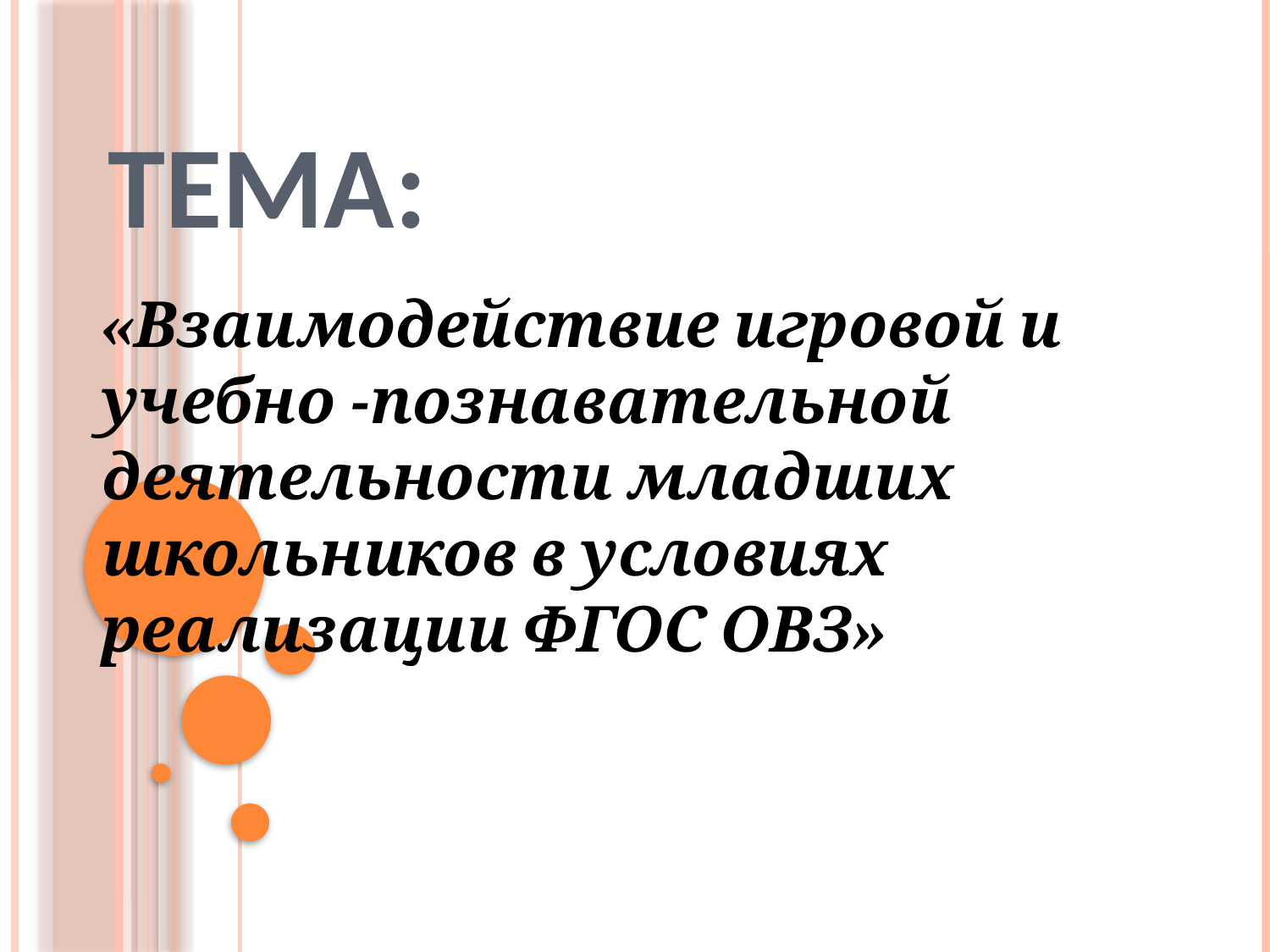

# Тема:
«Взаимодействие игровой и учебно -познавательной деятельности младших школьников в условиях реализации ФГОС ОВЗ»